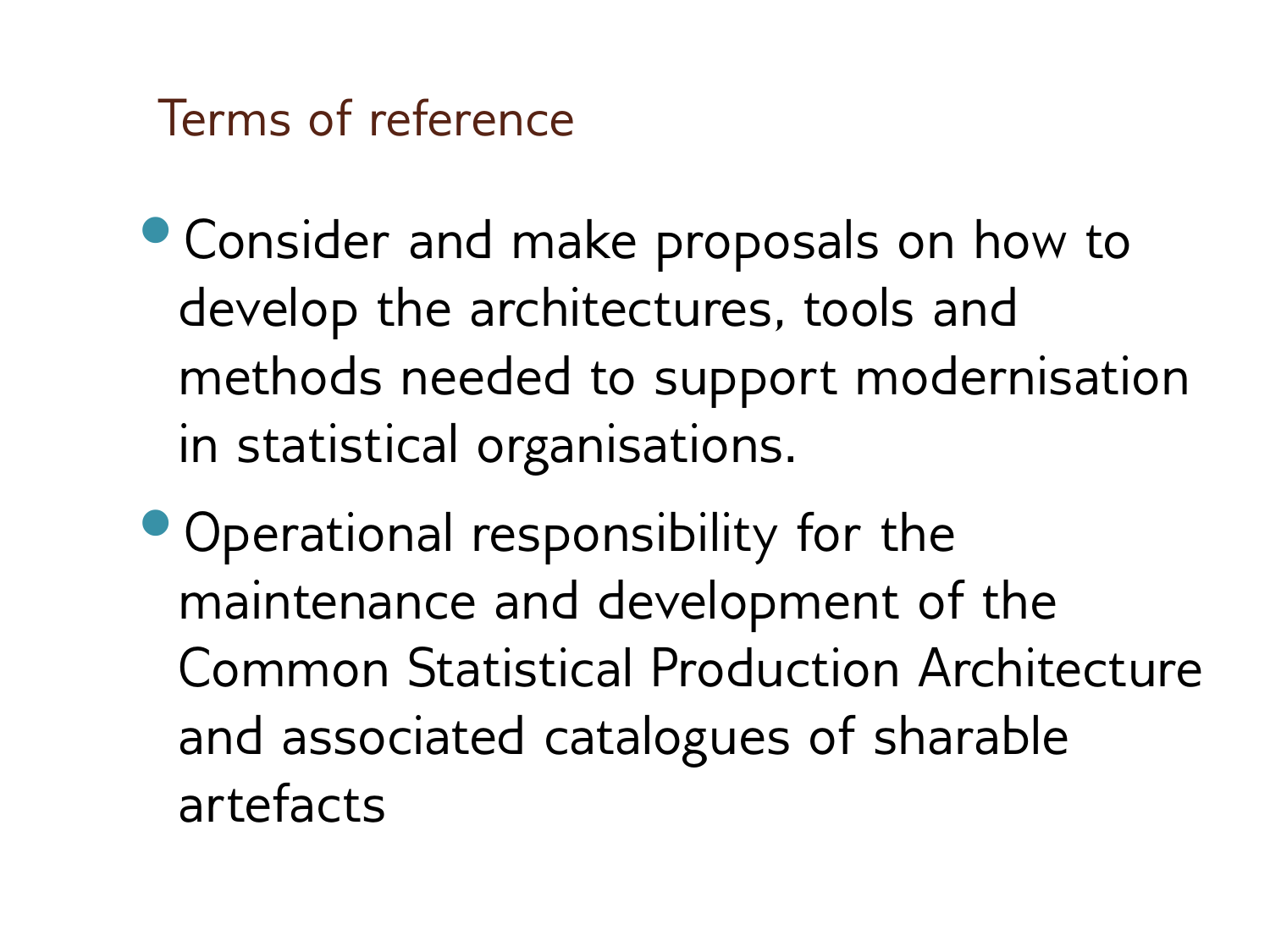

# Terms of reference
Consider and make proposals on how to develop the architectures, tools and methods needed to support modernisation in statistical organisations.
Operational responsibility for the maintenance and development of the Common Statistical Production Architecture and associated catalogues of sharable artefacts